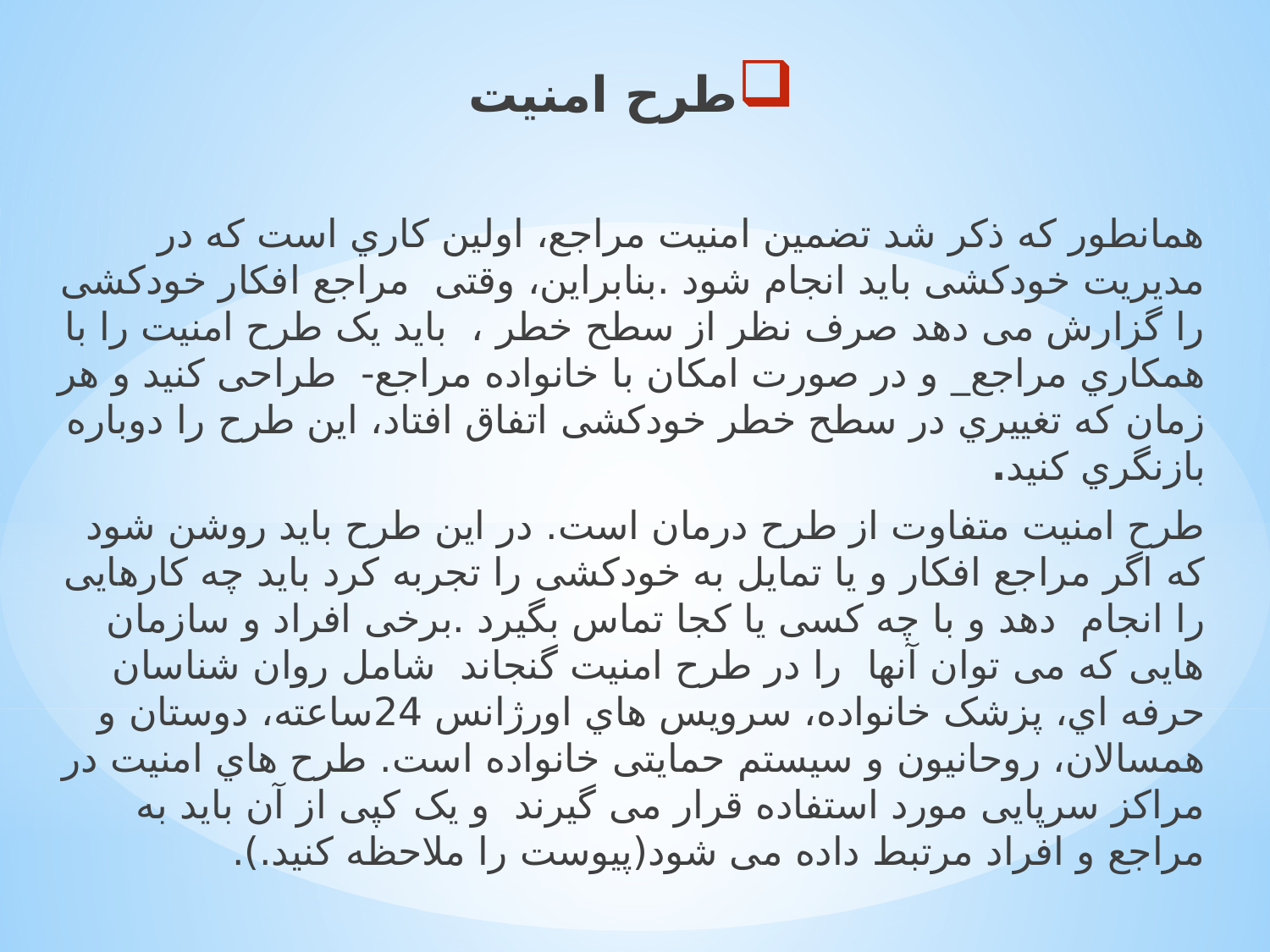

ﻃﺮح اﻣﻨﯿﺖ

ﻫﻤﺎﻧﻄﻮر ﮐﻪ ذﮐﺮ ﺷﺪ ﺗﻀﻤﯿﻦ اﻣﻨﯿﺖ ﻣﺮاﺟﻊ، اوﻟﯿﻦ ﮐﺎري اﺳﺖ ﮐﻪ در ﻣﺪﯾﺮﯾﺖ ﺧﻮدﮐﺸﯽ ﺑﺎﯾﺪ اﻧﺠﺎم ﺷﻮد .ﺑﻨﺎﺑﺮاﯾﻦ، وﻗﺘﯽ  ﻣﺮاﺟﻊ اﻓﮑﺎر ﺧﻮدﮐﺸﯽ را ﮔﺰارش ﻣﯽ دﻫﺪ ﺻﺮف ﻧﻈﺮ از ﺳﻄﺢ ﺧﻄﺮ ،  ﺑﺎﯾﺪ ﯾﮏ ﻃﺮح اﻣﻨﯿﺖ را ﺑﺎ ﻫﻤﮑﺎري ﻣﺮاﺟﻊ_ و در ﺻﻮرت اﻣﮑﺎن ﺑﺎ ﺧﺎﻧﻮاده ﻣﺮاﺟﻊ-  ﻃﺮاﺣﯽ ﮐﻨﯿﺪ و ﻫﺮ زﻣﺎن ﮐﻪ ﺗﻐﯿﯿﺮي در ﺳﻄﺢ ﺧﻄﺮ ﺧﻮدﮐﺸﯽ اﺗﻔﺎق اﻓﺘﺎد، اﯾﻦ ﻃﺮح را دوﺑﺎره ﺑﺎزﻧﮕﺮي ﮐﻨﯿﺪ.
ﻃﺮح اﻣﻨﯿﺖ ﻣﺘﻔﺎوت از ﻃﺮح درﻣﺎن اﺳﺖ. در اﯾﻦ ﻃﺮح ﺑﺎﯾﺪ روﺷﻦ ﺷﻮد ﮐﻪ اﮔﺮ ﻣﺮاﺟﻊ اﻓﮑﺎر و ﯾﺎ ﺗﻤﺎﯾﻞ ﺑﻪ ﺧﻮدﮐﺸﯽ را ﺗﺠﺮﺑﻪ ﮐﺮد ﺑﺎﯾﺪ ﭼﻪ ﮐﺎرﻫﺎﯾﯽ را اﻧﺠﺎم  دﻫﺪ و ﺑﺎ ﭼﻪ ﮐﺴﯽ ﯾﺎ ﮐﺠﺎ ﺗﻤﺎس ﺑﮕﯿﺮد .ﺑﺮﺧﯽ اﻓﺮاد و ﺳﺎزﻣﺎن ﻫﺎﯾﯽ ﮐﻪ ﻣﯽ ﺗﻮان آﻧﻬﺎ  را در ﻃﺮح اﻣﻨﯿﺖ ﮔﻨﺠﺎﻧﺪ  ﺷﺎﻣﻞ روان ﺷﻨﺎﺳﺎن ﺣﺮﻓﻪ اي، ﭘﺰﺷﮏ ﺧﺎﻧﻮاده، ﺳﺮوﯾﺲ ﻫﺎي اورژاﻧﺲ 24ﺳﺎﻋﺘﻪ، دوﺳﺘﺎن و  ﻫﻤﺴﺎﻻن، روﺣﺎﻧﯿﻮن و ﺳﯿﺴﺘﻢ ﺣﻤﺎﯾﺘﯽ ﺧﺎﻧﻮاده اﺳﺖ. ﻃﺮح ﻫﺎي اﻣﻨﯿﺖ در ﻣﺮاﮐﺰ ﺳﺮﭘﺎﯾﯽ ﻣﻮرد اﺳﺘﻔﺎده ﻗﺮار ﻣﯽ ﮔﯿﺮﻧﺪ  و ﯾﮏ ﮐﭙﯽ از آن ﺑﺎﯾﺪ ﺑﻪ ﻣﺮاﺟﻊ و اﻓﺮاد ﻣﺮﺗﺒﻂ داده ﻣﯽ ﺷﻮد(ﭘﯿﻮﺳﺖ را ﻣﻼﺣﻈﻪ ﮐﻨﯿﺪ.).